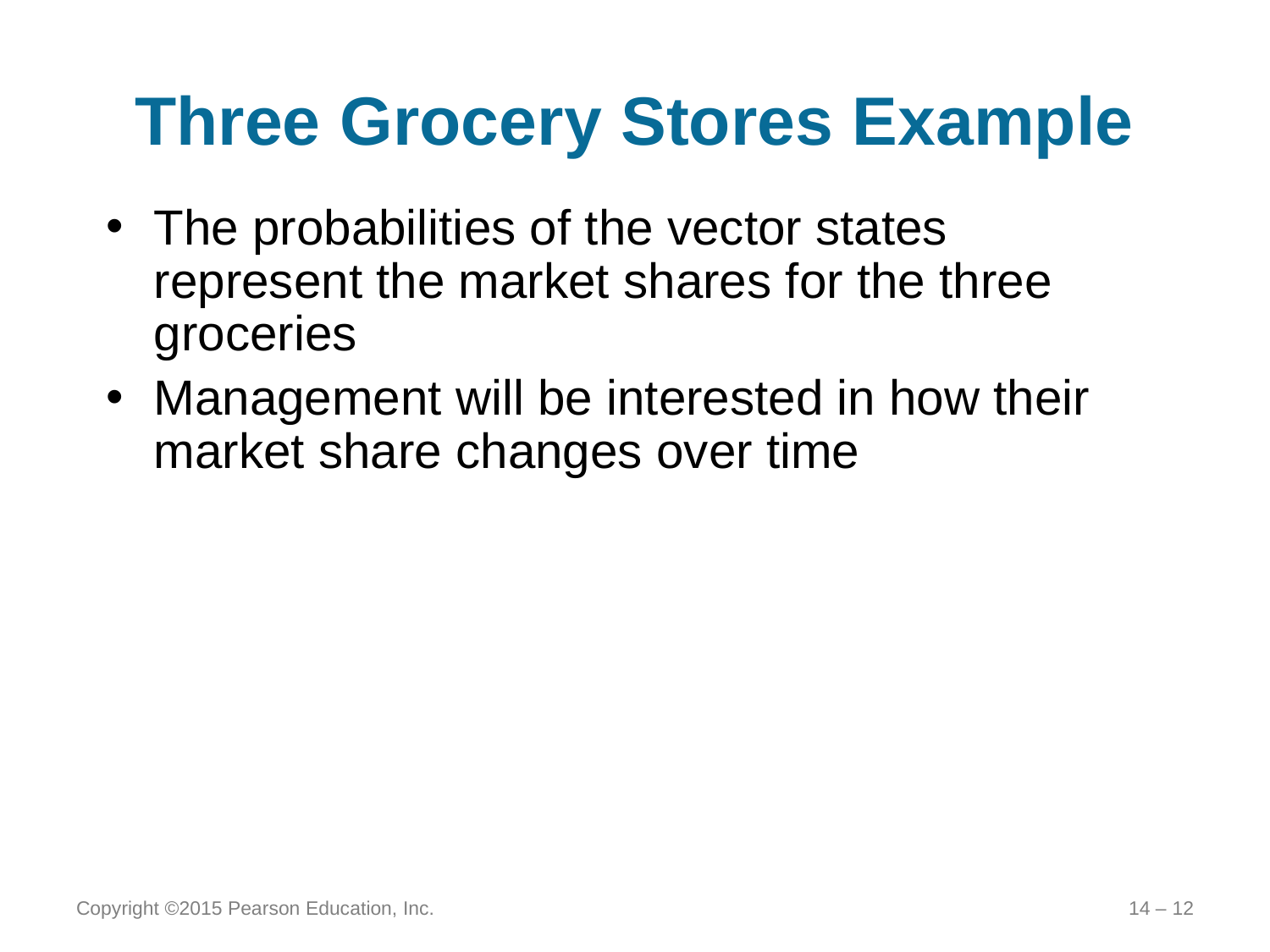

# Three Grocery Stores Example
The probabilities of the vector states represent the market shares for the three groceries
Management will be interested in how their market share changes over time
Copyright ©2015 Pearson Education, Inc.
14 – 12